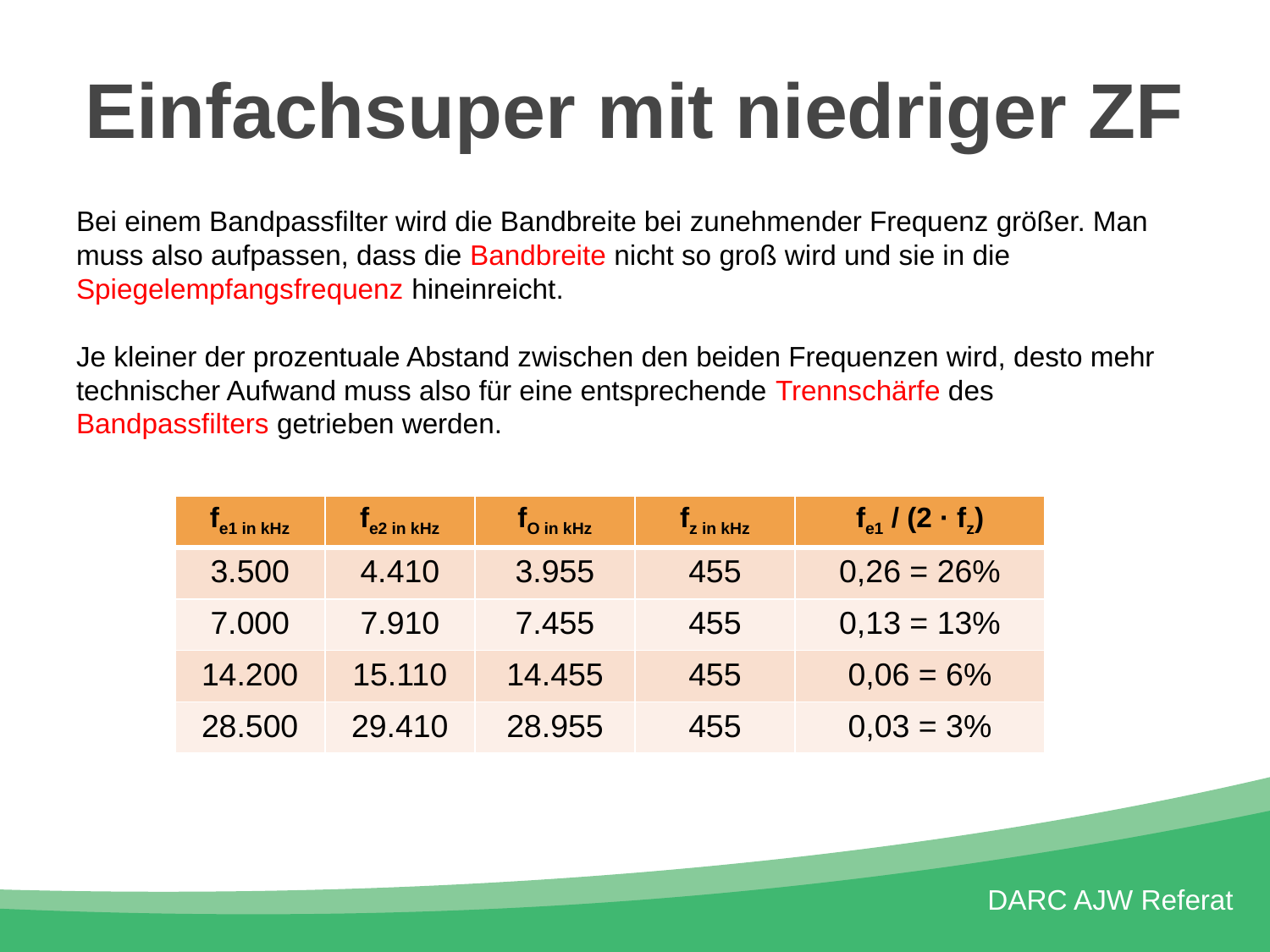

# Einfachsuper mit niedriger ZF
Bei einem Bandpassfilter wird die Bandbreite bei zunehmender Frequenz größer. Man muss also aufpassen, dass die Bandbreite nicht so groß wird und sie in die Spiegelempfangsfrequenz hineinreicht.
Je kleiner der prozentuale Abstand zwischen den beiden Frequenzen wird, desto mehr technischer Aufwand muss also für eine entsprechende Trennschärfe des Bandpassfilters getrieben werden.
| fe1 in kHz | fe2 in kHz | fO in kHz | fz in kHz | fe1 / (2 · fz) |
| --- | --- | --- | --- | --- |
| 3.500 | 4.410 | 3.955 | 455 | 0,26 = 26% |
| 7.000 | 7.910 | 7.455 | 455 | 0,13 = 13% |
| 14.200 | 15.110 | 14.455 | 455 | 0,06 = 6% |
| 28.500 | 29.410 | 28.955 | 455 | 0,03 = 3% |